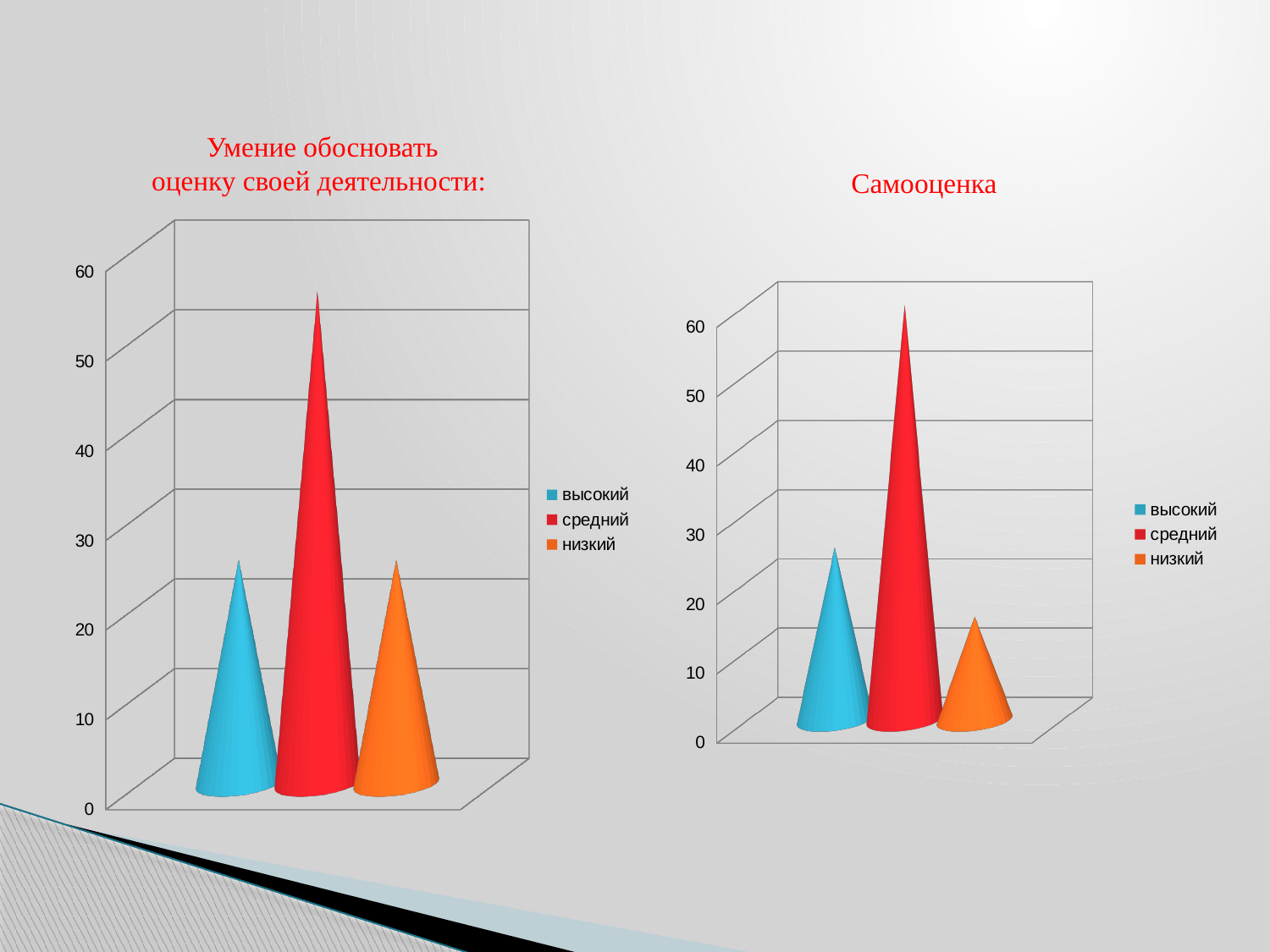

Умение обосновать
 оценку своей деятельности:
Самооценка

[unsupported chart]

[unsupported chart]